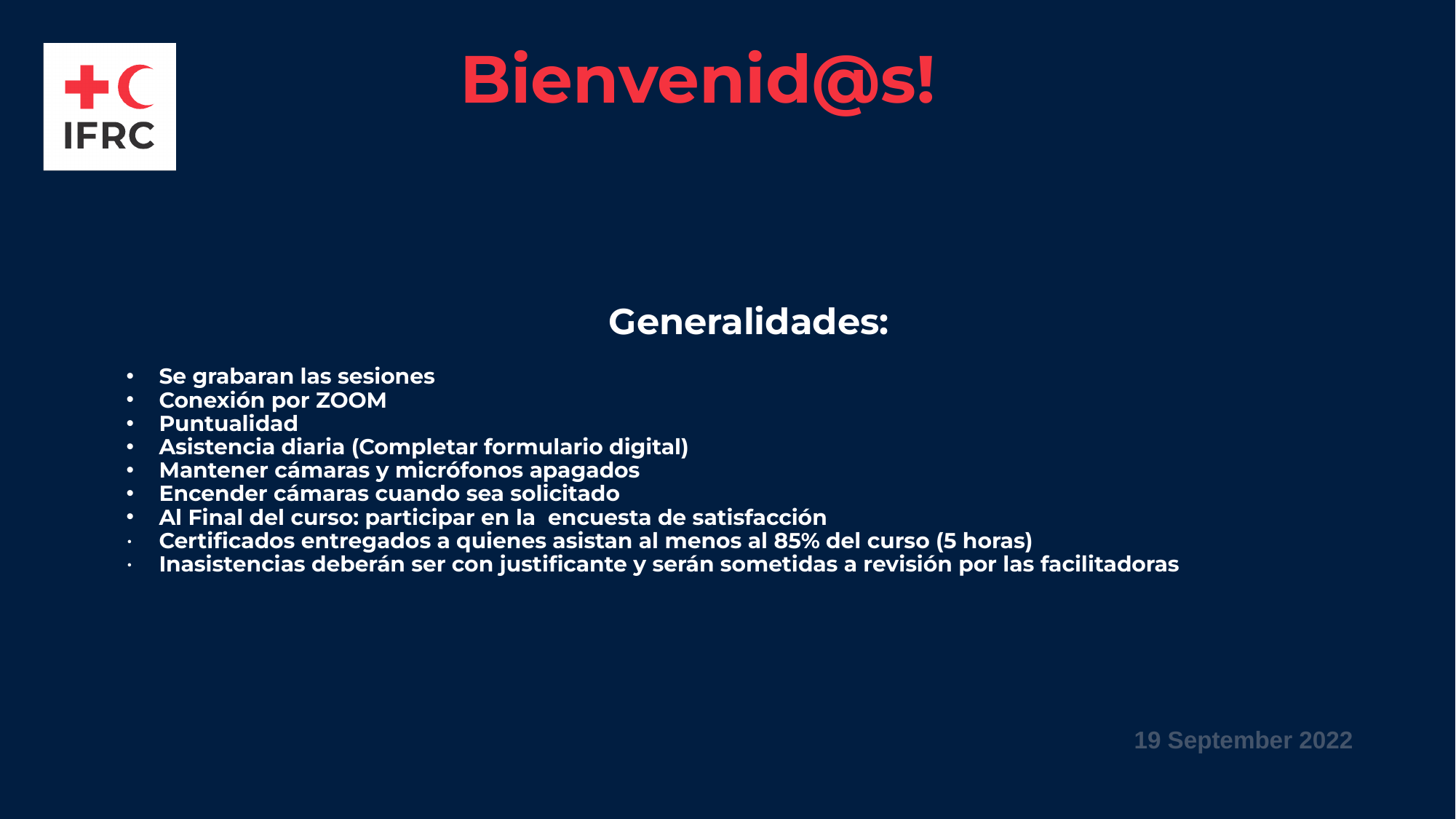

Bienvenid@s!
# Generalidades:

Se grabaran las sesiones
Conexión por ZOOM
Puntualidad
Asistencia diaria (Completar formulario digital)
Mantener cámaras y micrófonos apagados
Encender cámaras cuando sea solicitado
Al Final del curso: participar en la  encuesta de satisfacción
Certificados entregados a quienes asistan al menos al 85% del curso (5 horas)
Inasistencias deberán ser con justificante y serán sometidas a revisión por las facilitadoras